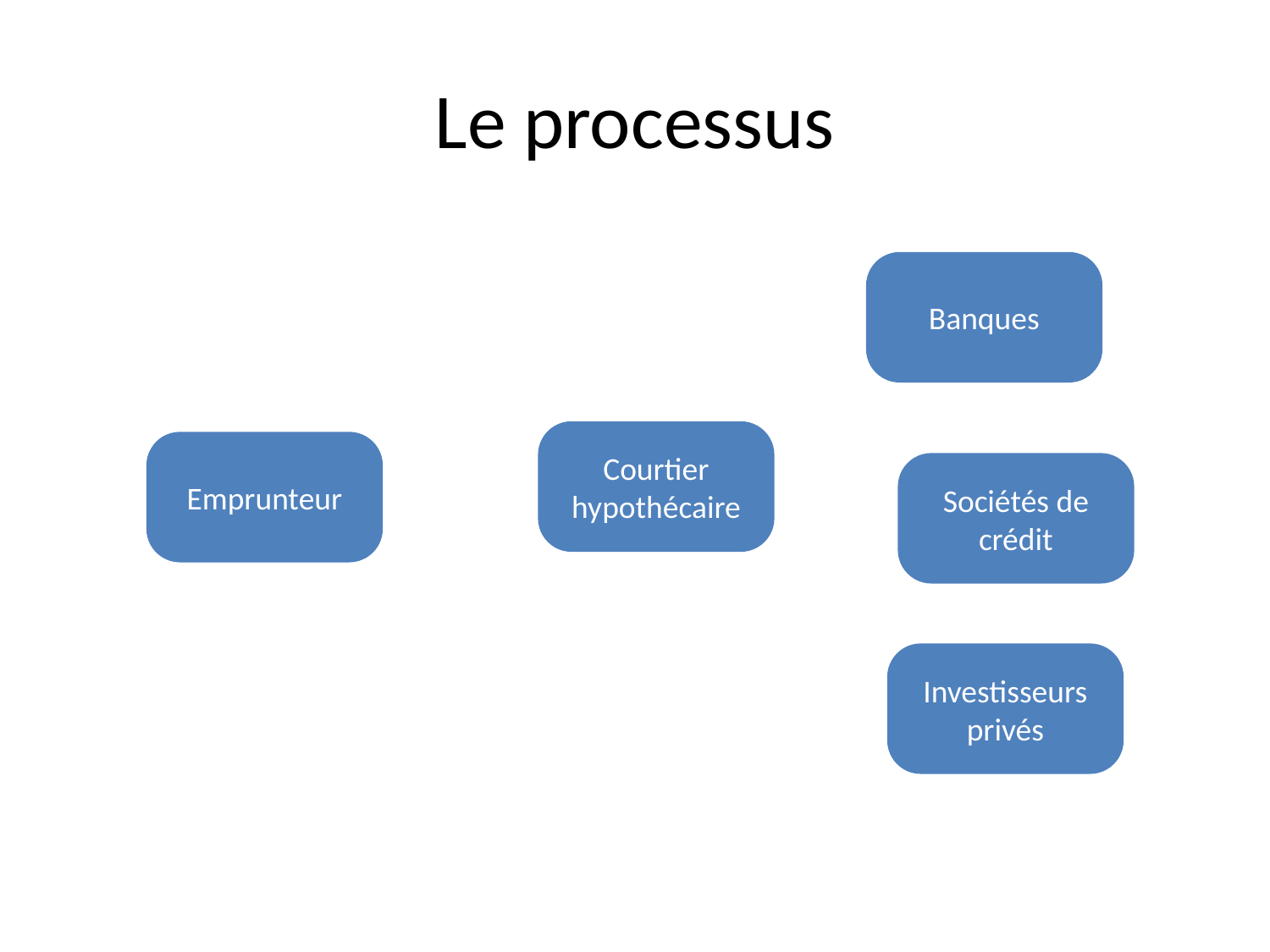

# Le processus
Banques
Courtier hypothécaire
Emprunteur
Sociétés de crédit
Investisseurs privés